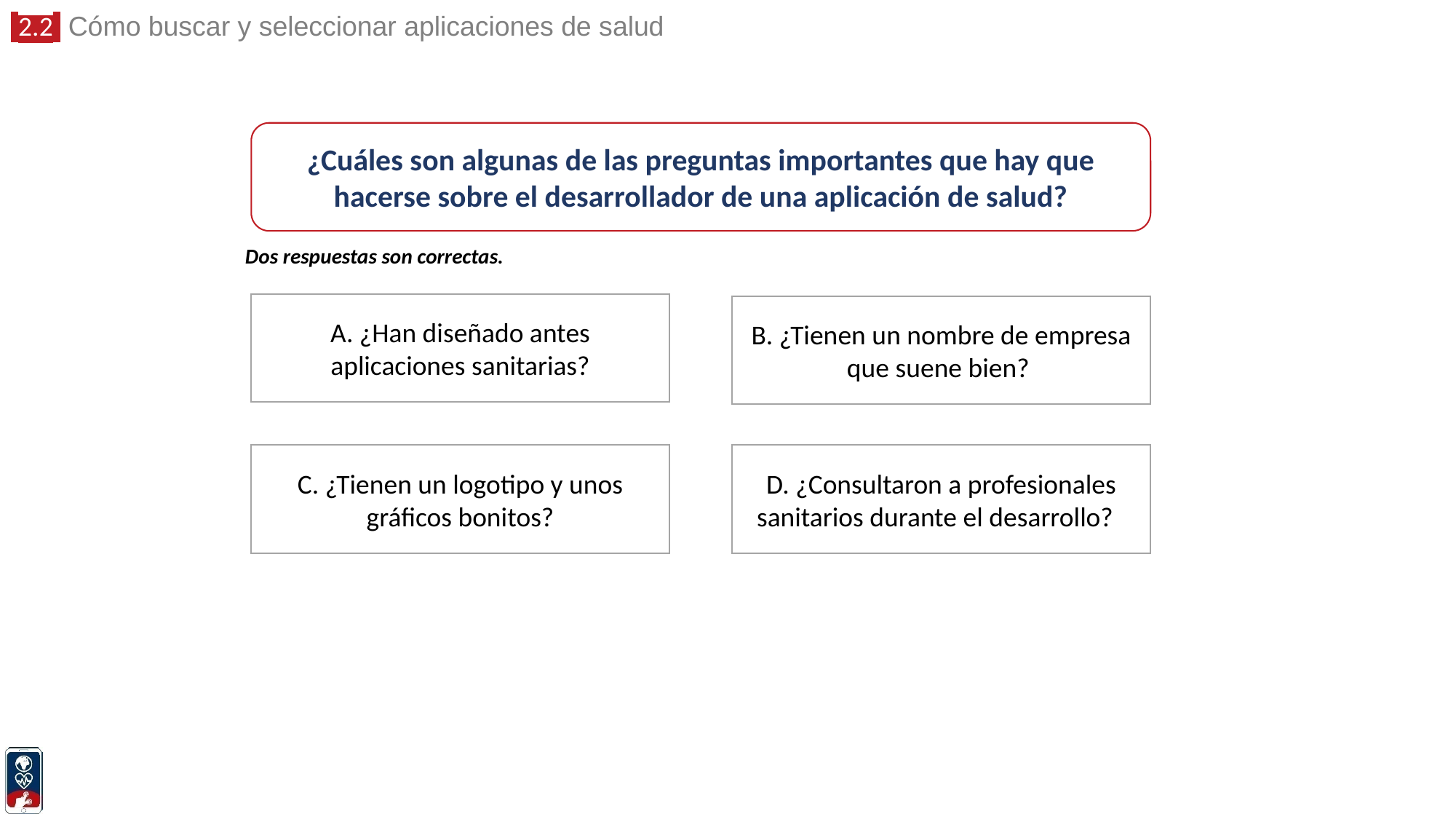

¿Cuáles son algunas de las preguntas importantes que hay que hacerse sobre el desarrollador de una aplicación de salud?
Dos respuestas son correctas.
A. ¿Han diseñado antes aplicaciones sanitarias?
B. ¿Tienen un nombre de empresa que suene bien?
D. ¿Consultaron a profesionales sanitarios durante el desarrollo?
C. ¿Tienen un logotipo y unos gráficos bonitos?